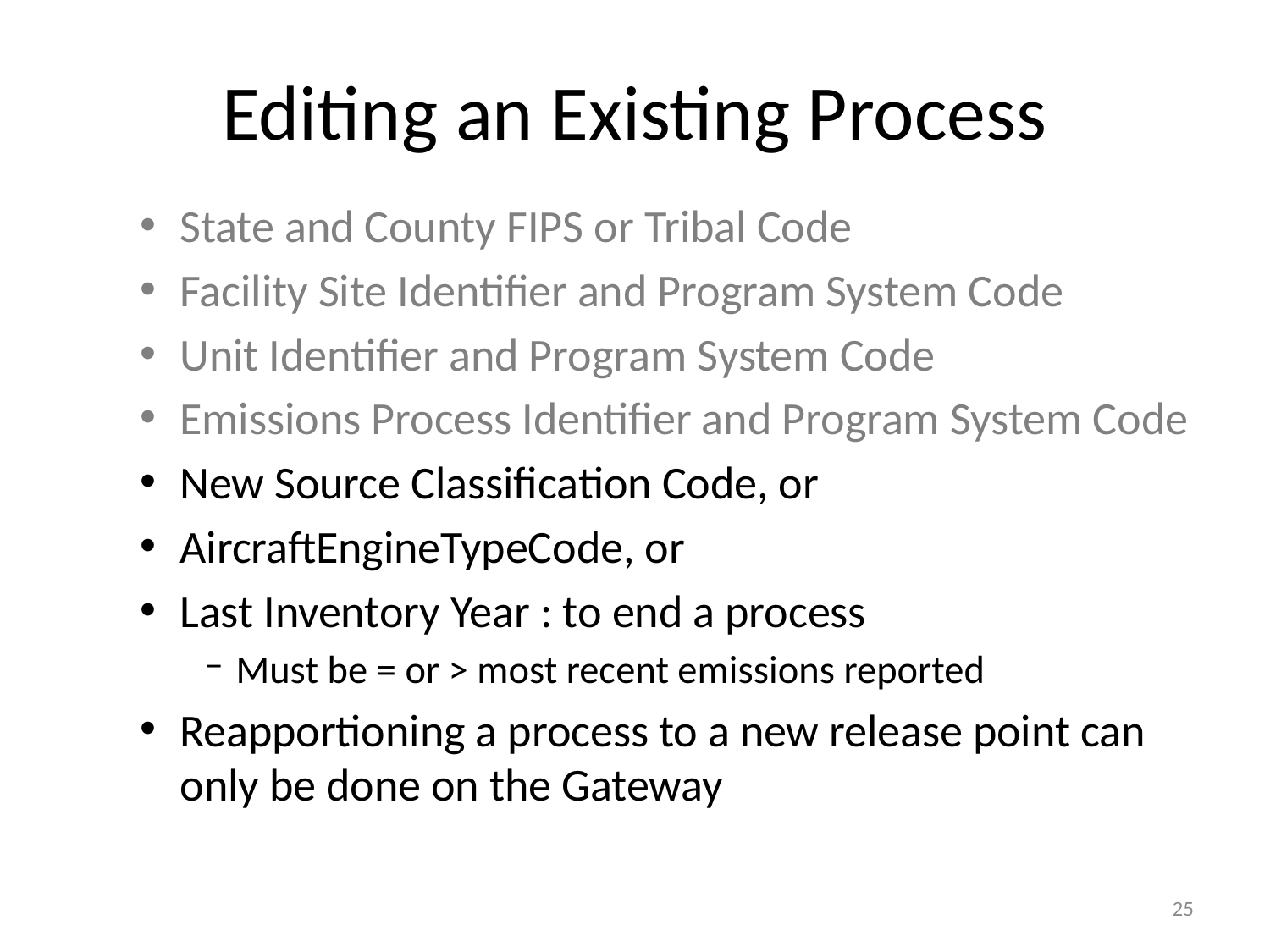

# Editing an Existing Process
State and County FIPS or Tribal Code
Facility Site Identifier and Program System Code
Unit Identifier and Program System Code
Emissions Process Identifier and Program System Code
New Source Classification Code, or
AircraftEngineTypeCode, or
Last Inventory Year : to end a process
Must be = or > most recent emissions reported
Reapportioning a process to a new release point can only be done on the Gateway

25